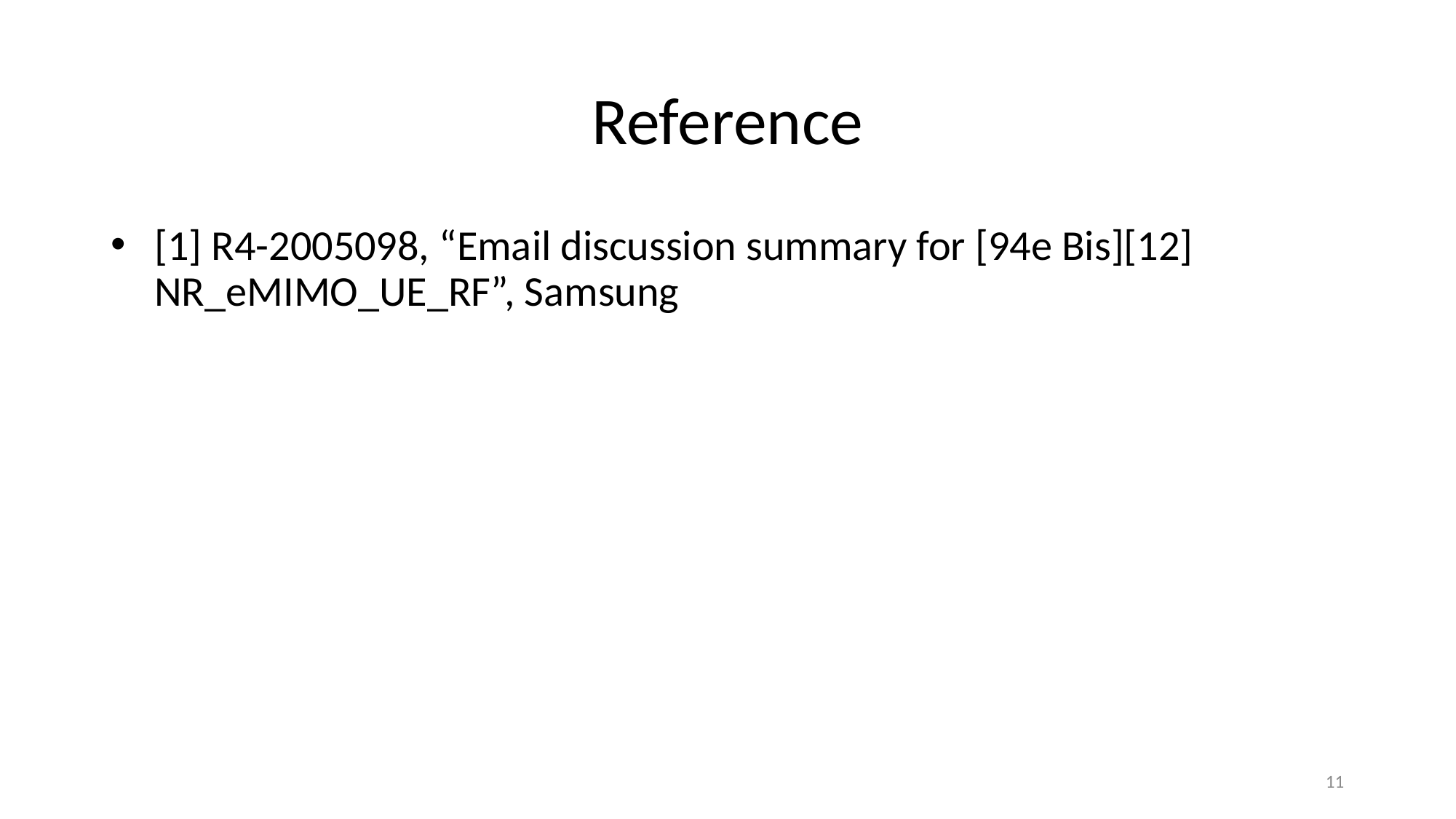

# Reference
[1] R4-2005098, “Email discussion summary for [94e Bis][12] NR_eMIMO_UE_RF”, Samsung
11